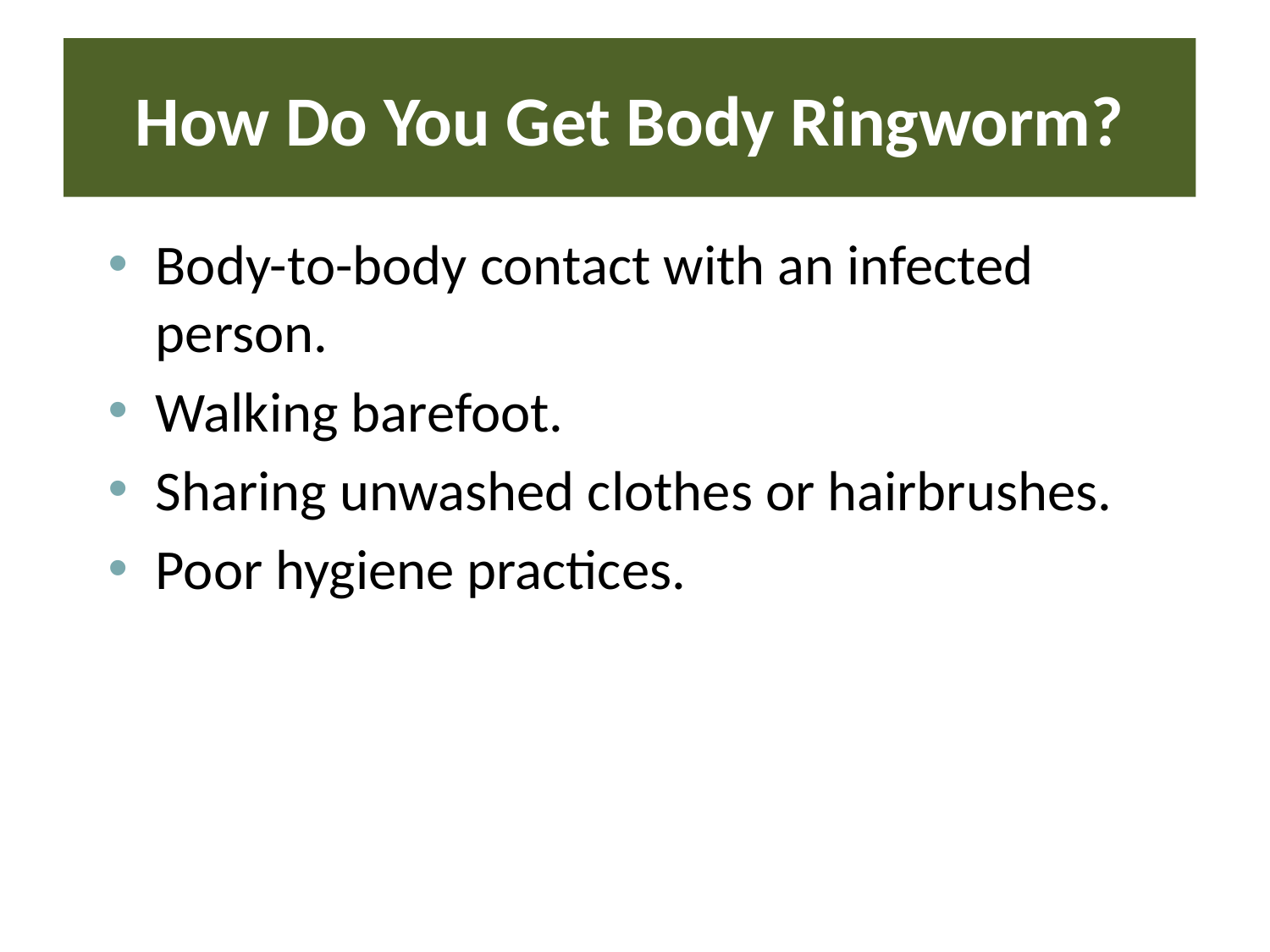

# How Do You Get Body Ringworm?
Body-to-body contact with an infected person.
Walking barefoot.
Sharing unwashed clothes or hairbrushes.
Poor hygiene practices.